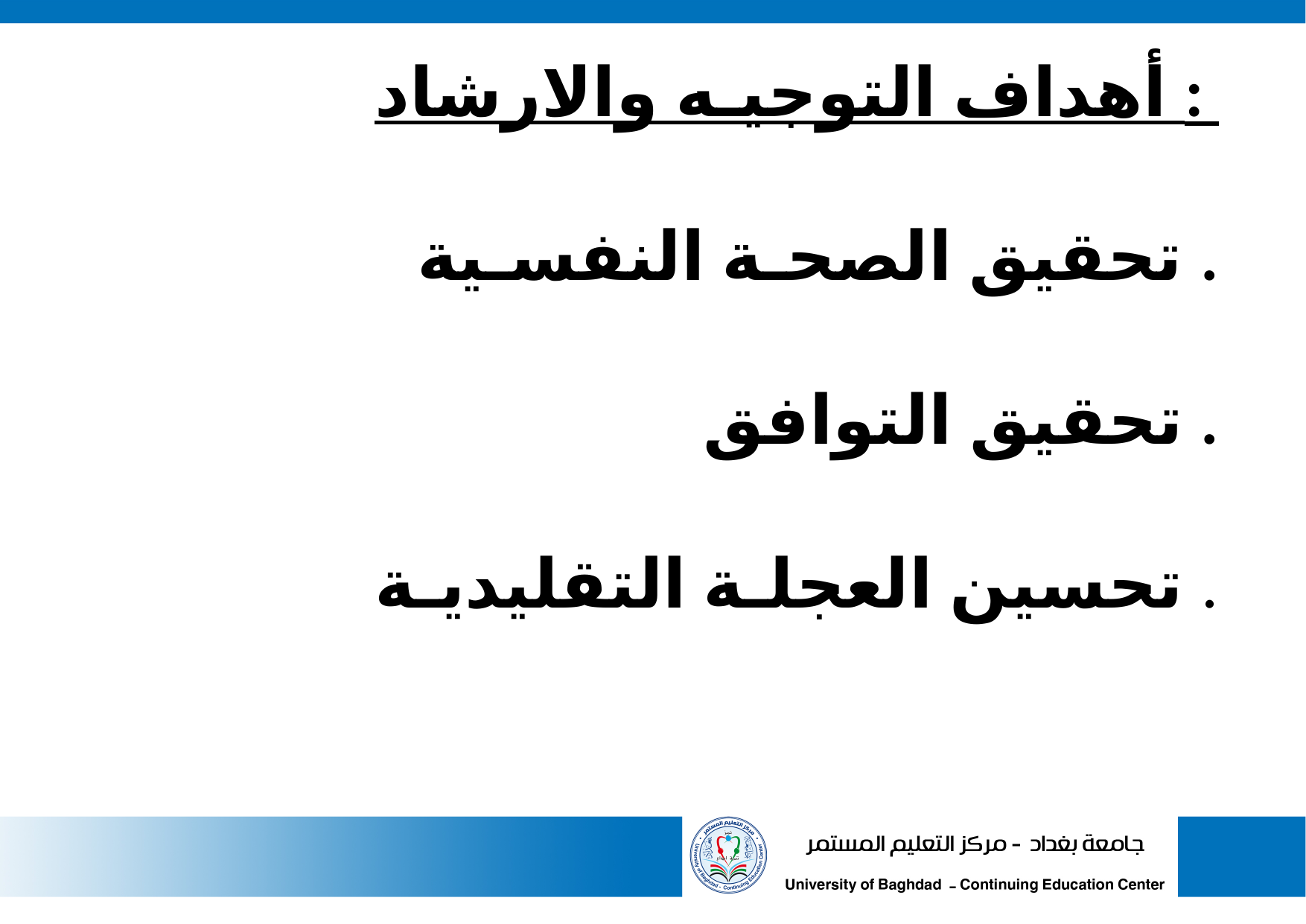

أهداف التوجيـه والارشاد :
تحقيق الصحـة النفسـية .
تحقيق التوافق .
تحسين العجلـة التقليديـة .